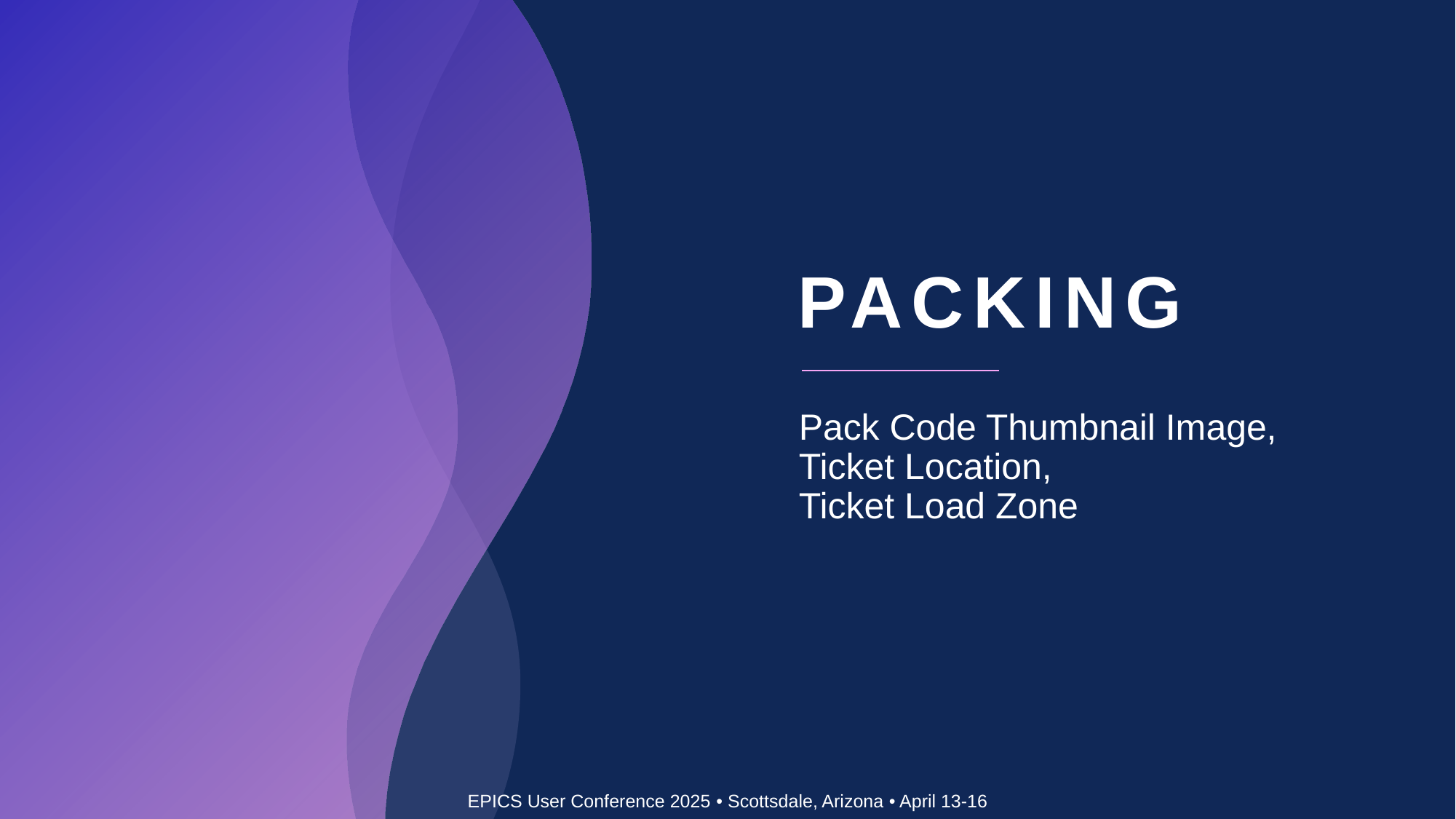

# packing
Pack Code Thumbnail Image, Ticket Location,
Ticket Load Zone